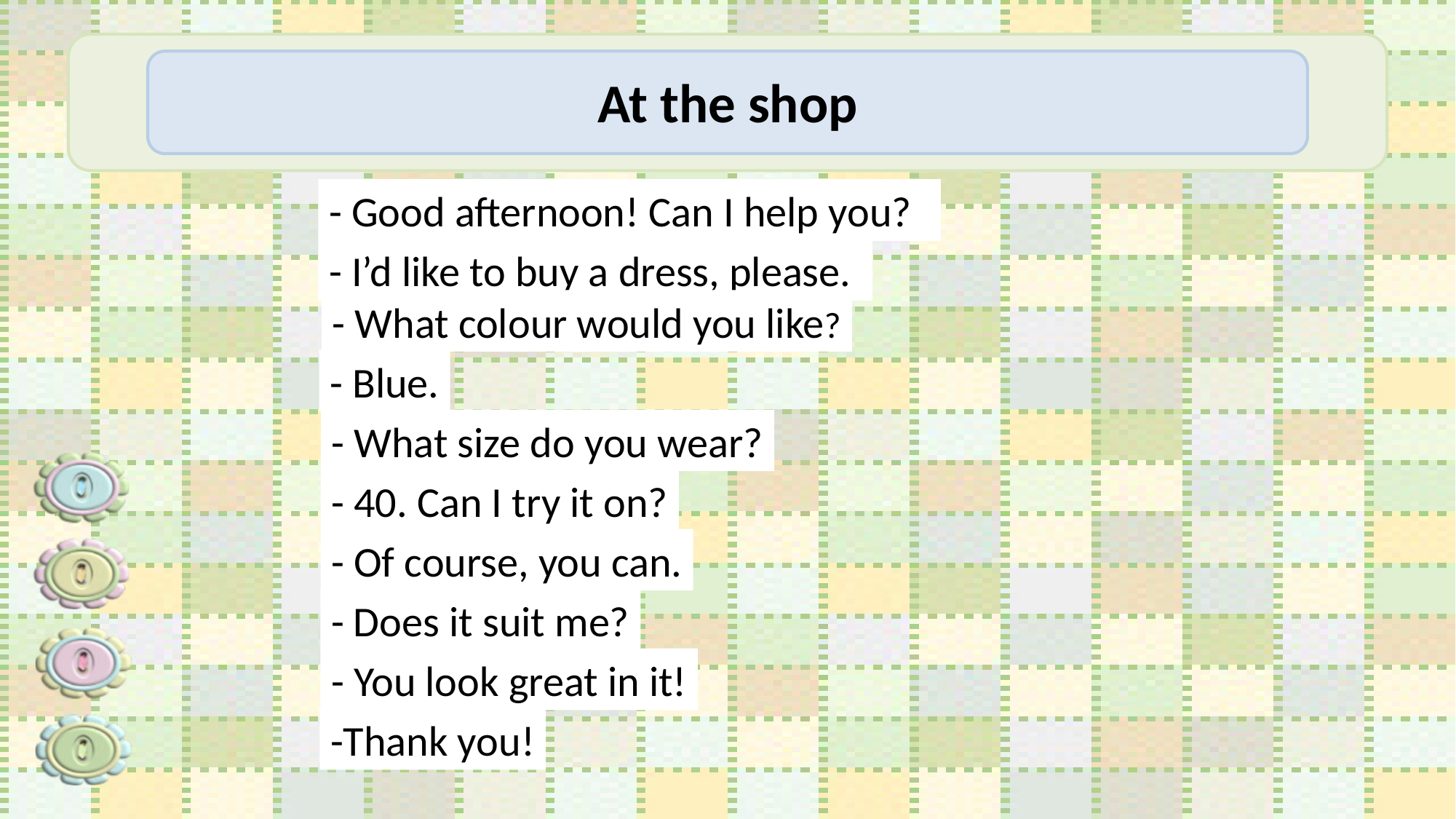

# At the shop
- Good afternoon! Can I help you?
- I’d like to buy a dress, please.
- What colour would you like?
- Blue.
- What size do you wear?
- 40. Can I try it on?
- Of course, you can.
- Does it suit me?
- You look great in it!
-Thank you!